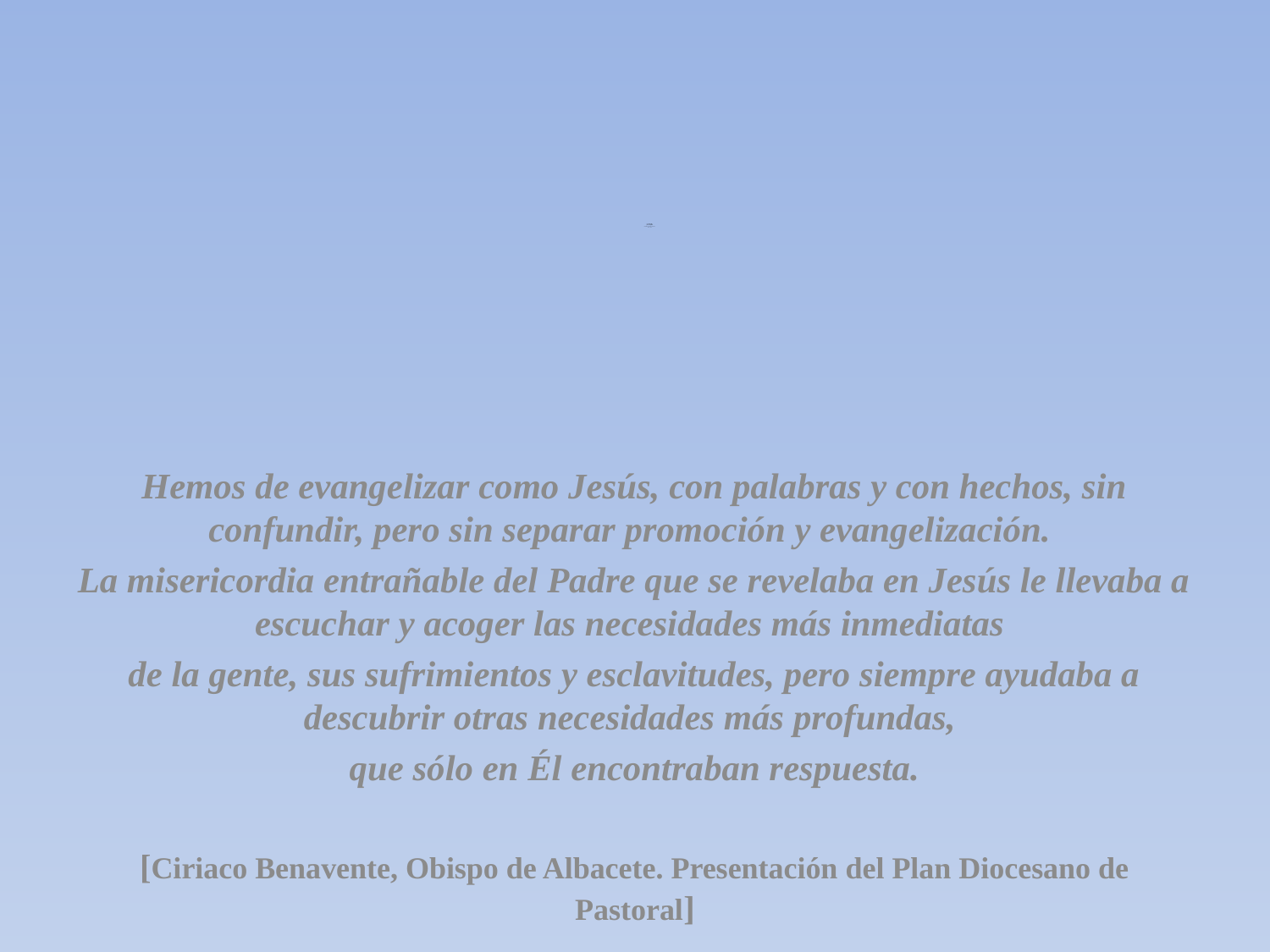

# Nos renovamos para evangelizar PLAN DIOCESANO DE PASTORAL 2011 - 2016
Hemos de evangelizar como Jesús, con palabras y con hechos, sin confundir, pero sin separar promoción y evangelización.
La misericordia entrañable del Padre que se revelaba en Jesús le llevaba a escuchar y acoger las necesidades más inmediatas
de la gente, sus sufrimientos y esclavitudes, pero siempre ayudaba a descubrir otras necesidades más profundas,
que sólo en Él encontraban respuesta.

[Ciriaco Benavente, Obispo de Albacete. Presentación del Plan Diocesano de Pastoral]